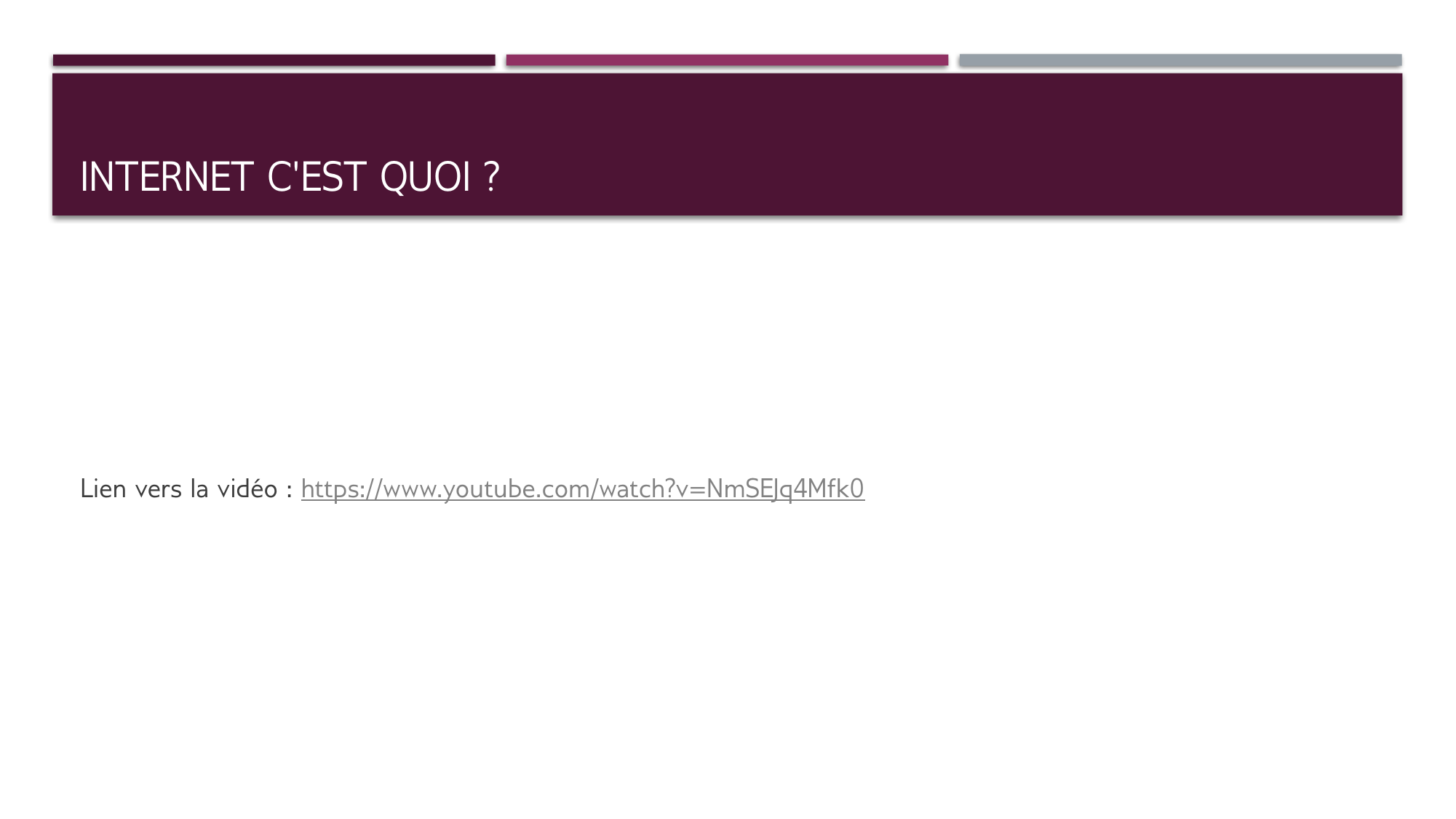

# Internet c'est quoi ?
Lien vers la vidéo : https://www.youtube.com/watch?v=NmSEJq4Mfk0